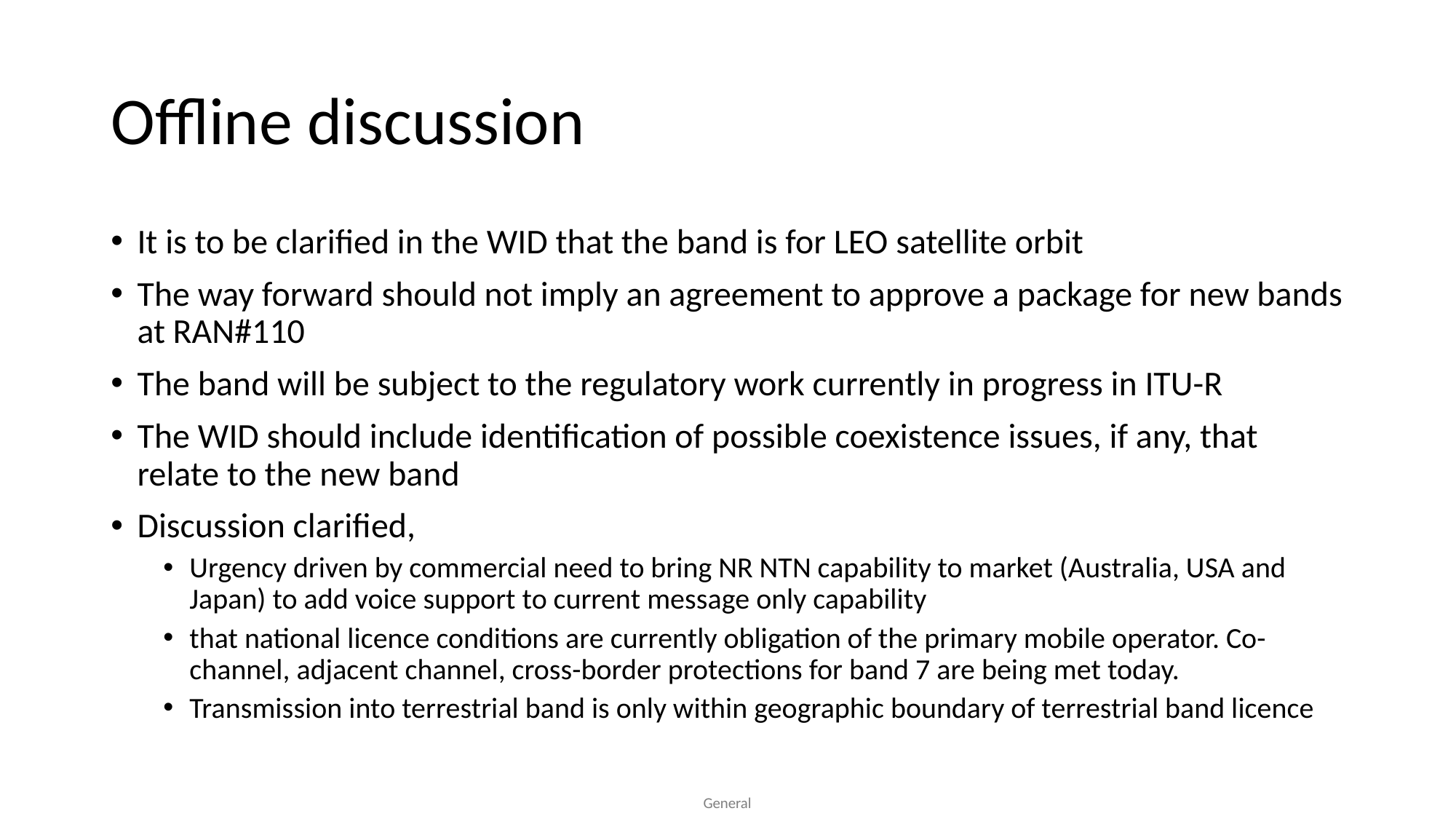

# Offline discussion
It is to be clarified in the WID that the band is for LEO satellite orbit
The way forward should not imply an agreement to approve a package for new bands at RAN#110
The band will be subject to the regulatory work currently in progress in ITU-R
The WID should include identification of possible coexistence issues, if any, that relate to the new band
Discussion clarified,
Urgency driven by commercial need to bring NR NTN capability to market (Australia, USA and Japan) to add voice support to current message only capability
that national licence conditions are currently obligation of the primary mobile operator. Co-channel, adjacent channel, cross-border protections for band 7 are being met today.
Transmission into terrestrial band is only within geographic boundary of terrestrial band licence